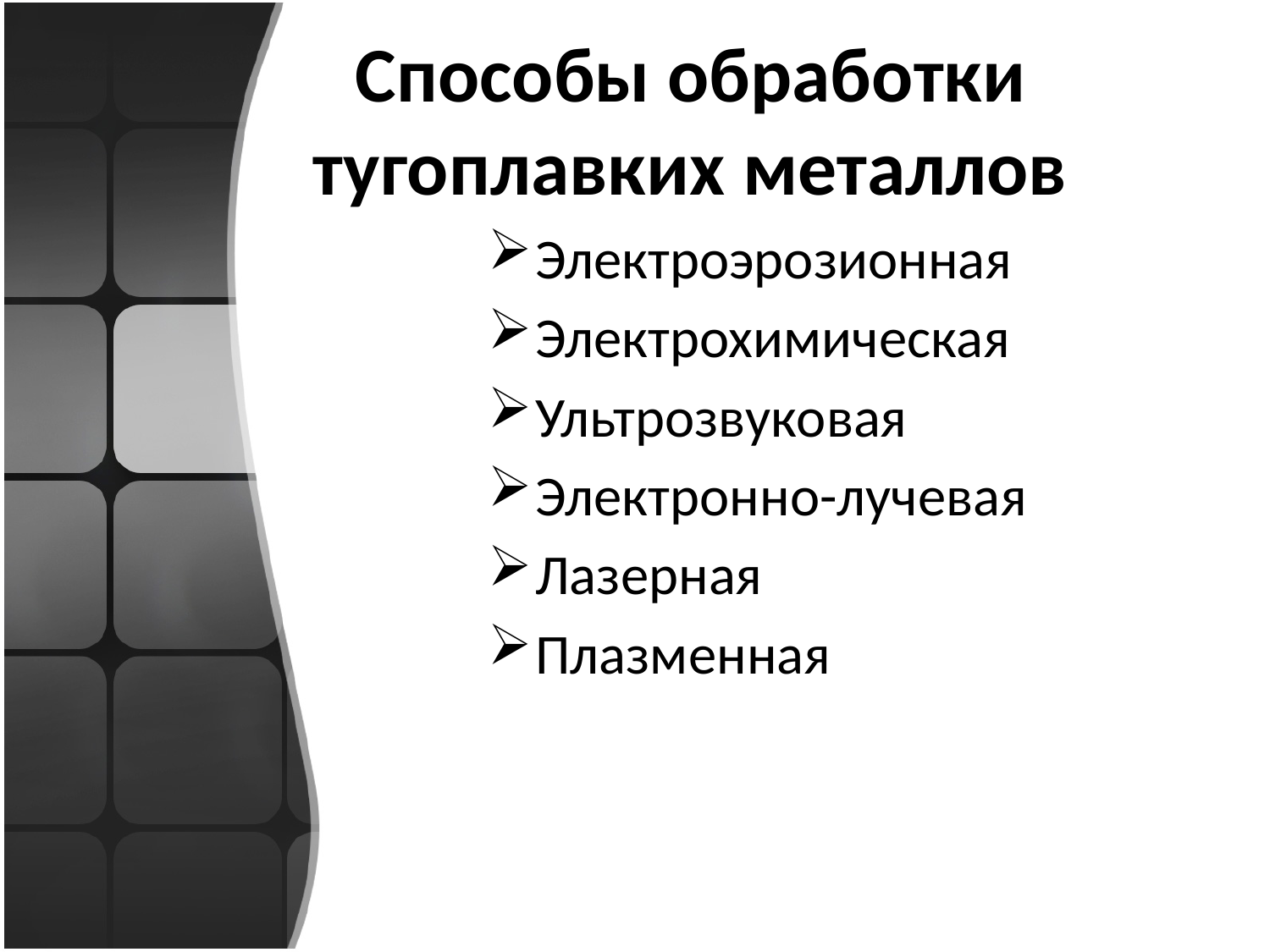

# Способы обработки тугоплавких металлов
Электроэрозионная
Электрохимическая
Ультрозвуковая
Электронно-лучевая
Лазерная
Плазменная